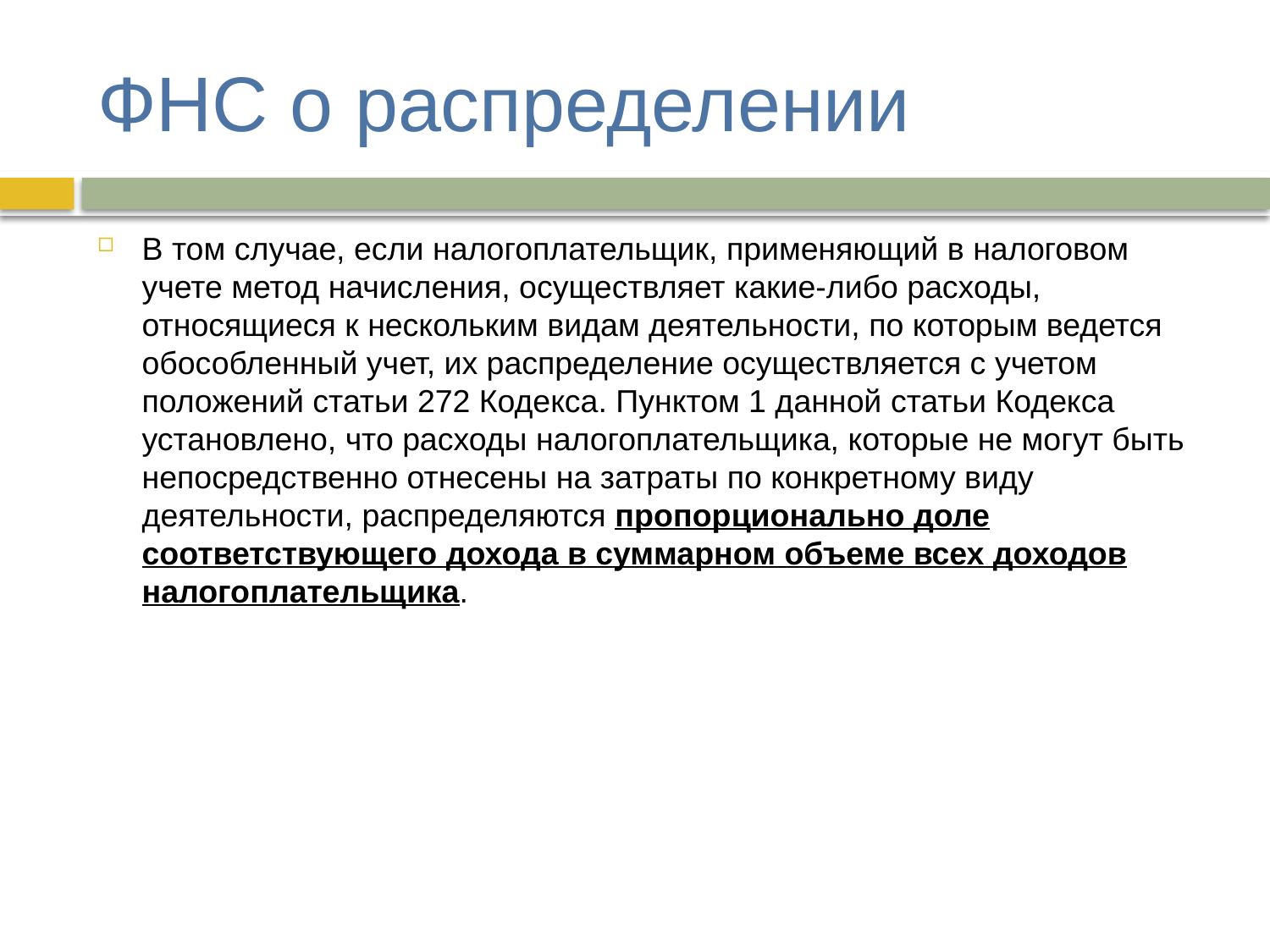

# ФНС о распределении
В том случае, если налогоплательщик, применяющий в налоговом учете метод начисления, осуществляет какие-либо расходы, относящиеся к нескольким видам деятельности, по которым ведется обособленный учет, их распределение осуществляется с учетом положений статьи 272 Кодекса. Пунктом 1 данной статьи Кодекса установлено, что расходы налогоплательщика, которые не могут быть непосредственно отнесены на затраты по конкретному виду деятельности, распределяются пропорционально доле соответствующего дохода в суммарном объеме всех доходов налогоплательщика.